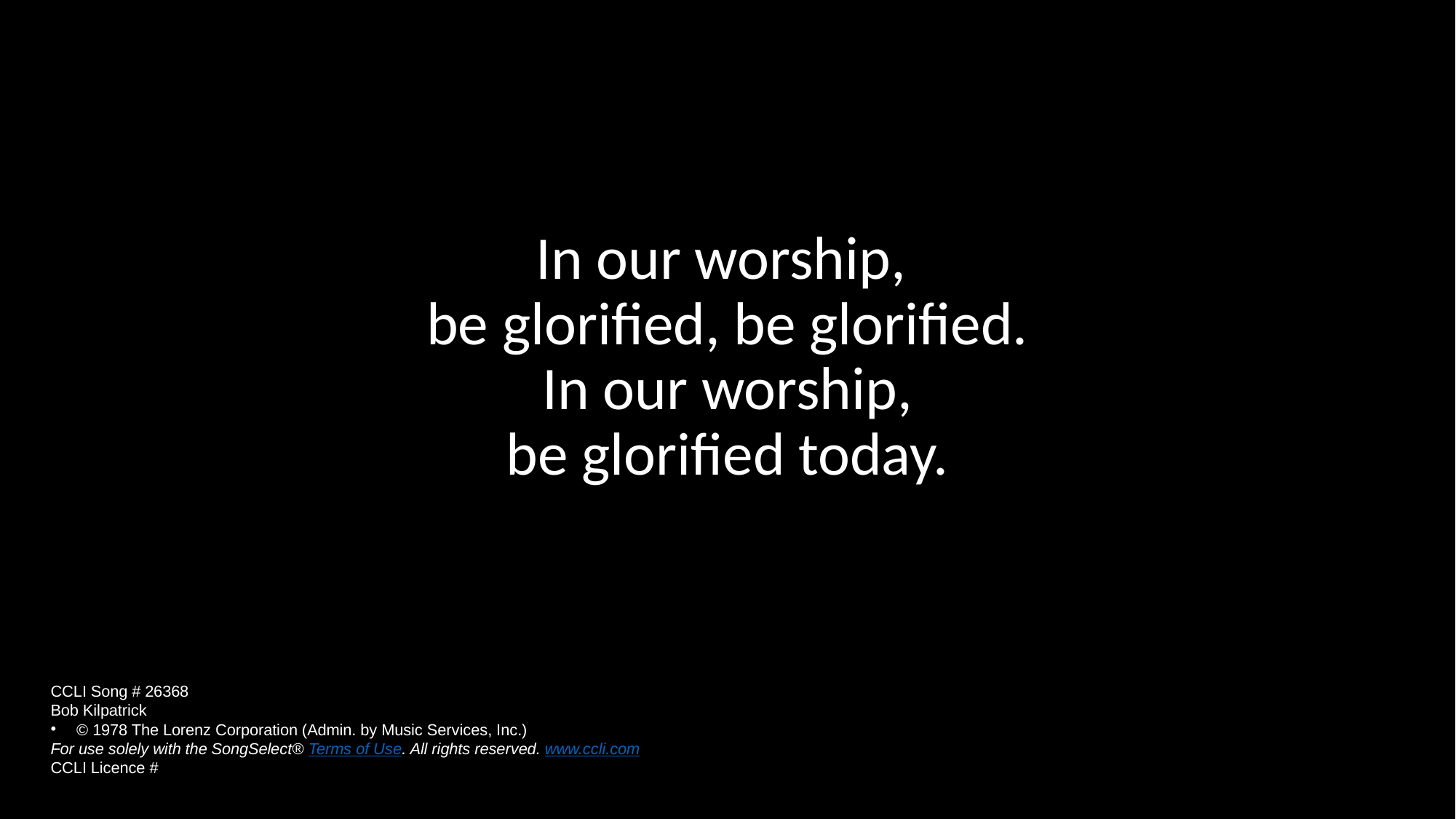

In our worship,
be glorified, be glorified.
In our worship,
be glorified today.
CCLI Song # 26368
Bob Kilpatrick
© 1978 The Lorenz Corporation (Admin. by Music Services, Inc.)
For use solely with the SongSelect® Terms of Use. All rights reserved. www.ccli.com
CCLI Licence #